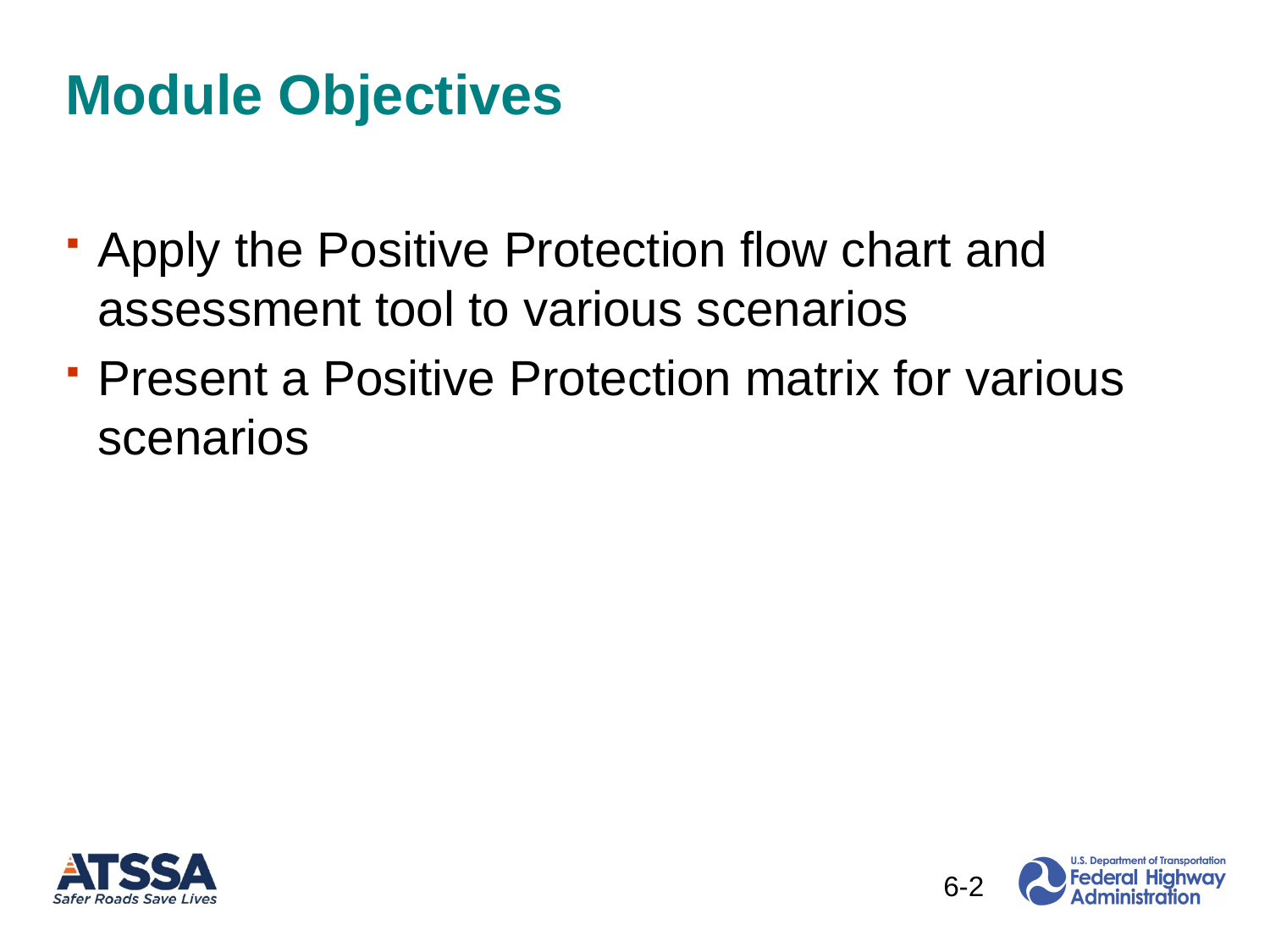

# Module Objectives
Apply the Positive Protection flow chart and assessment tool to various scenarios
Present a Positive Protection matrix for various scenarios